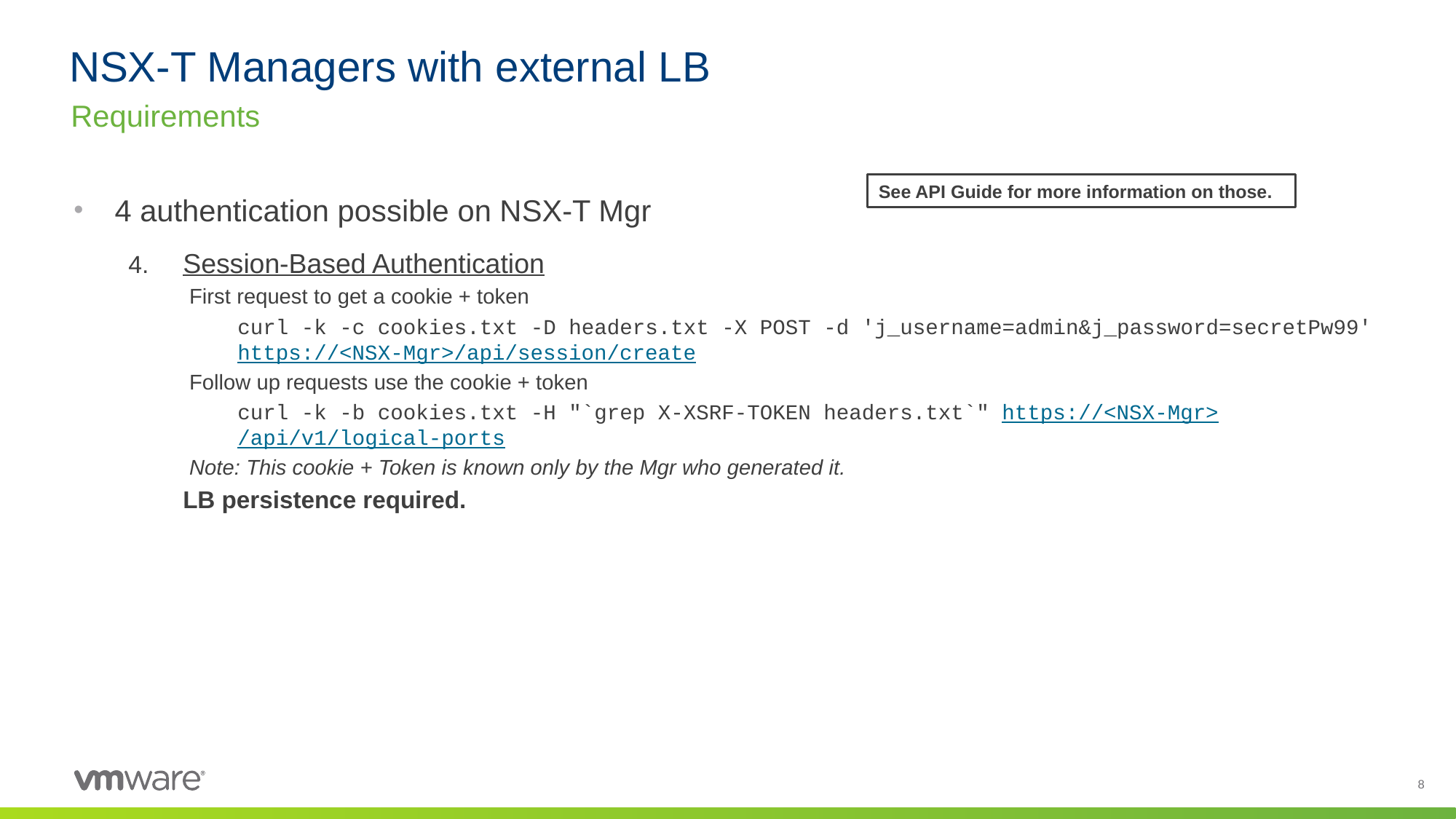

# NSX-T Managers with external LB
Requirements
See API Guide for more information on those.
4 authentication possible on NSX-T Mgr
Session-Based Authentication
First request to get a cookie + token
curl -k -c cookies.txt -D headers.txt -X POST -d 'j_username=admin&j_password=secretPw99' https://<NSX-Mgr>/api/session/create
Follow up requests use the cookie + token
curl -k -b cookies.txt -H "`grep X-XSRF-TOKEN headers.txt`" https://<NSX-Mgr>/api/v1/logical-ports
Note: This cookie + Token is known only by the Mgr who generated it.
LB persistence required.